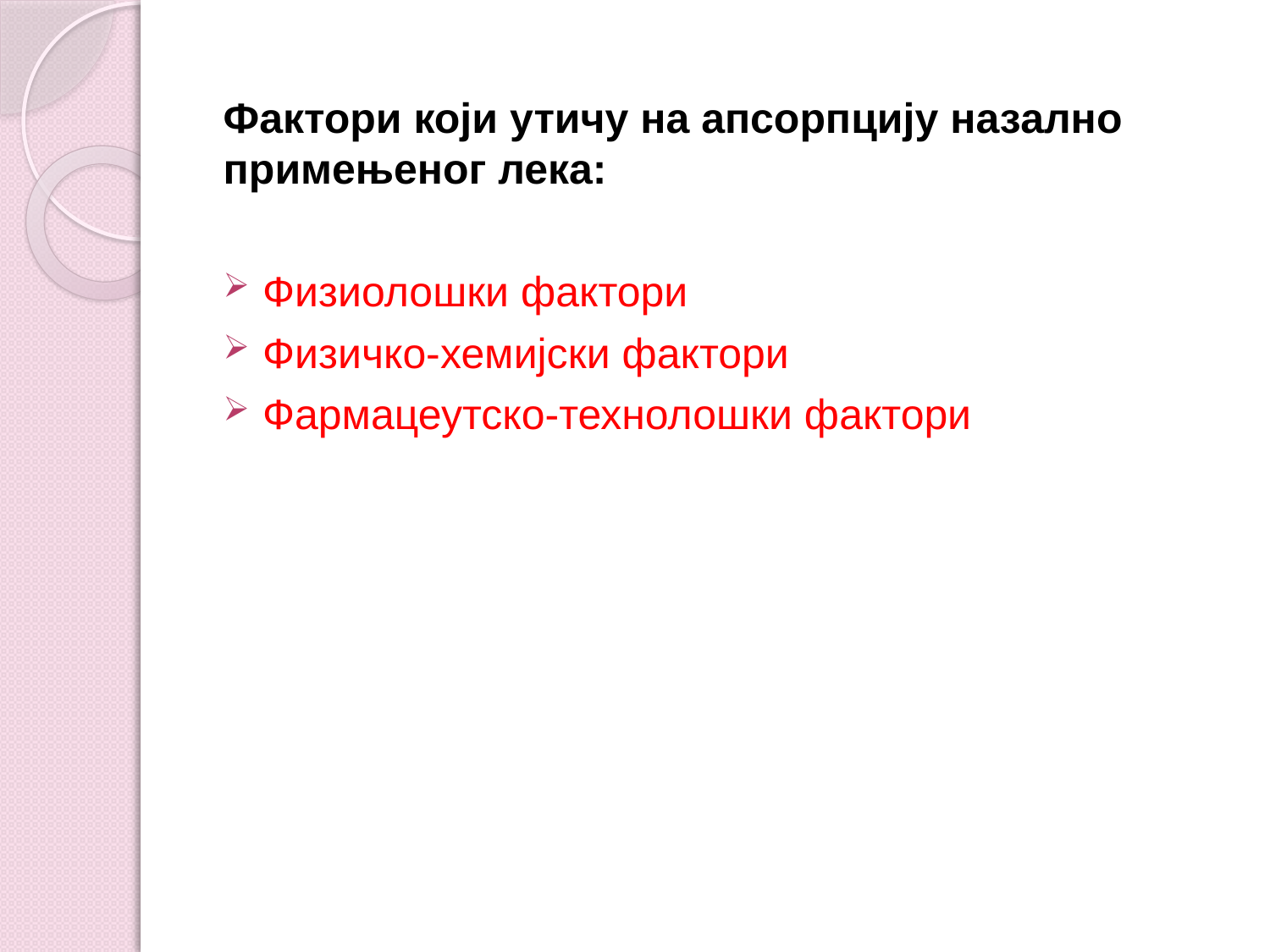

Фактори који утичу на апсорпцију назално примењеног лека:

Физиолошки фактори
Физичко-хемијски фактори
Фармацеутско-технолошки фактори